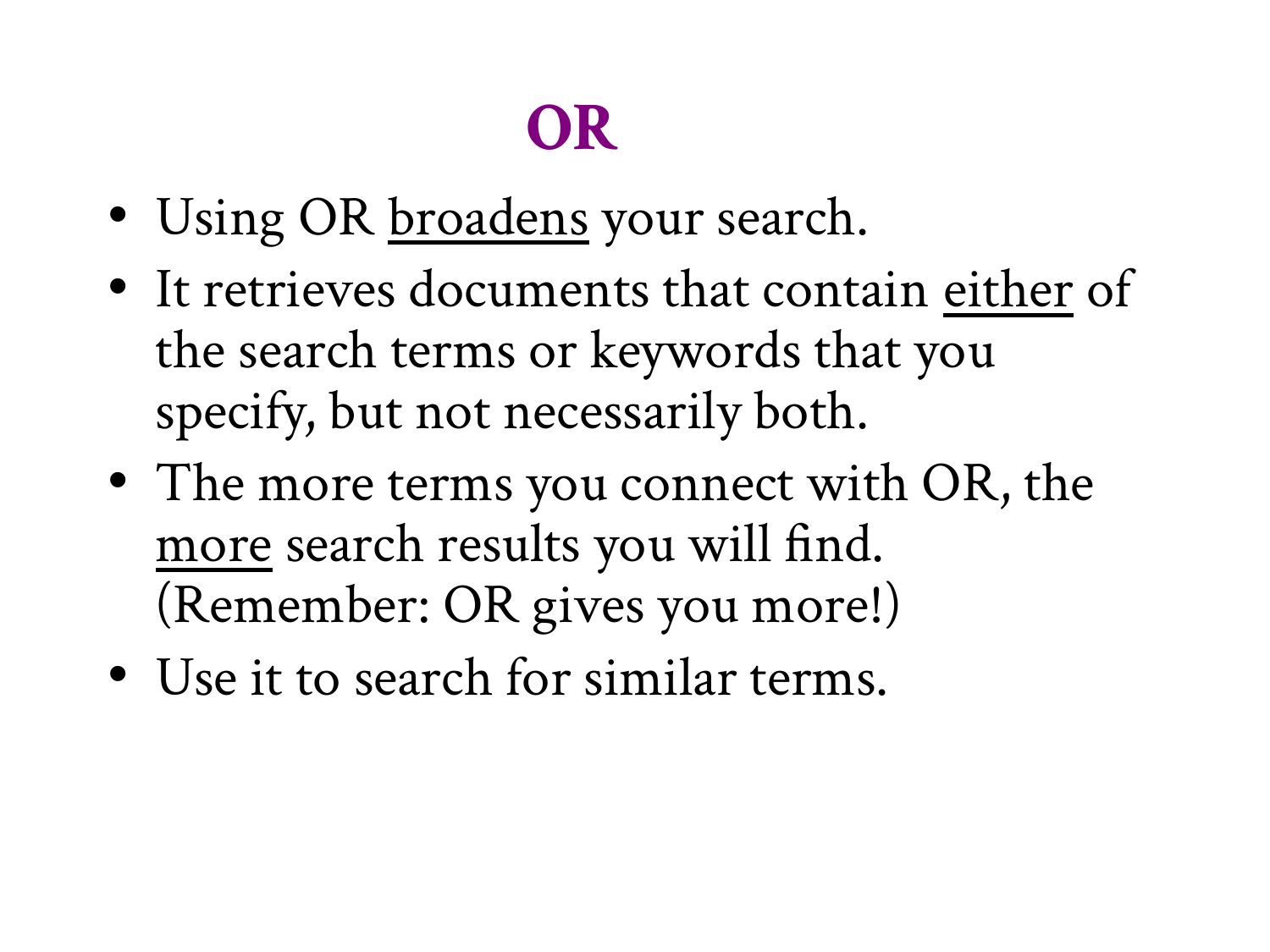

# OR
Using OR broadens your search.
It retrieves documents that contain either of the search terms or keywords that you specify, but not necessarily both.
The more terms you connect with OR, the more search results you will find. (Remember: OR gives you more!)
Use it to search for similar terms.